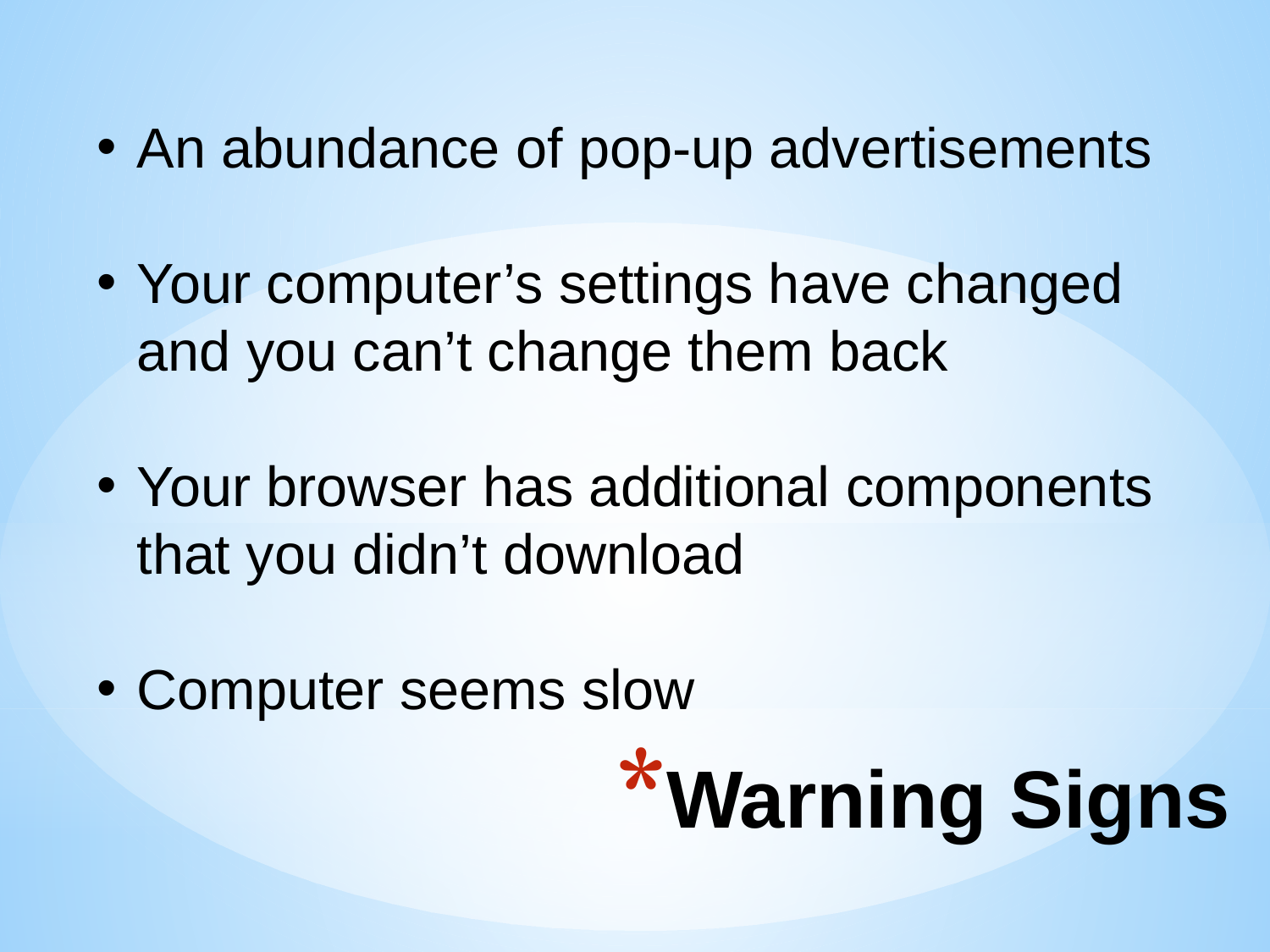

An abundance of pop-up advertisements

Your computer’s settings have changed and you can’t change them back

Your browser has additional components that you didn’t download

Computer seems slow
# Warning Signs